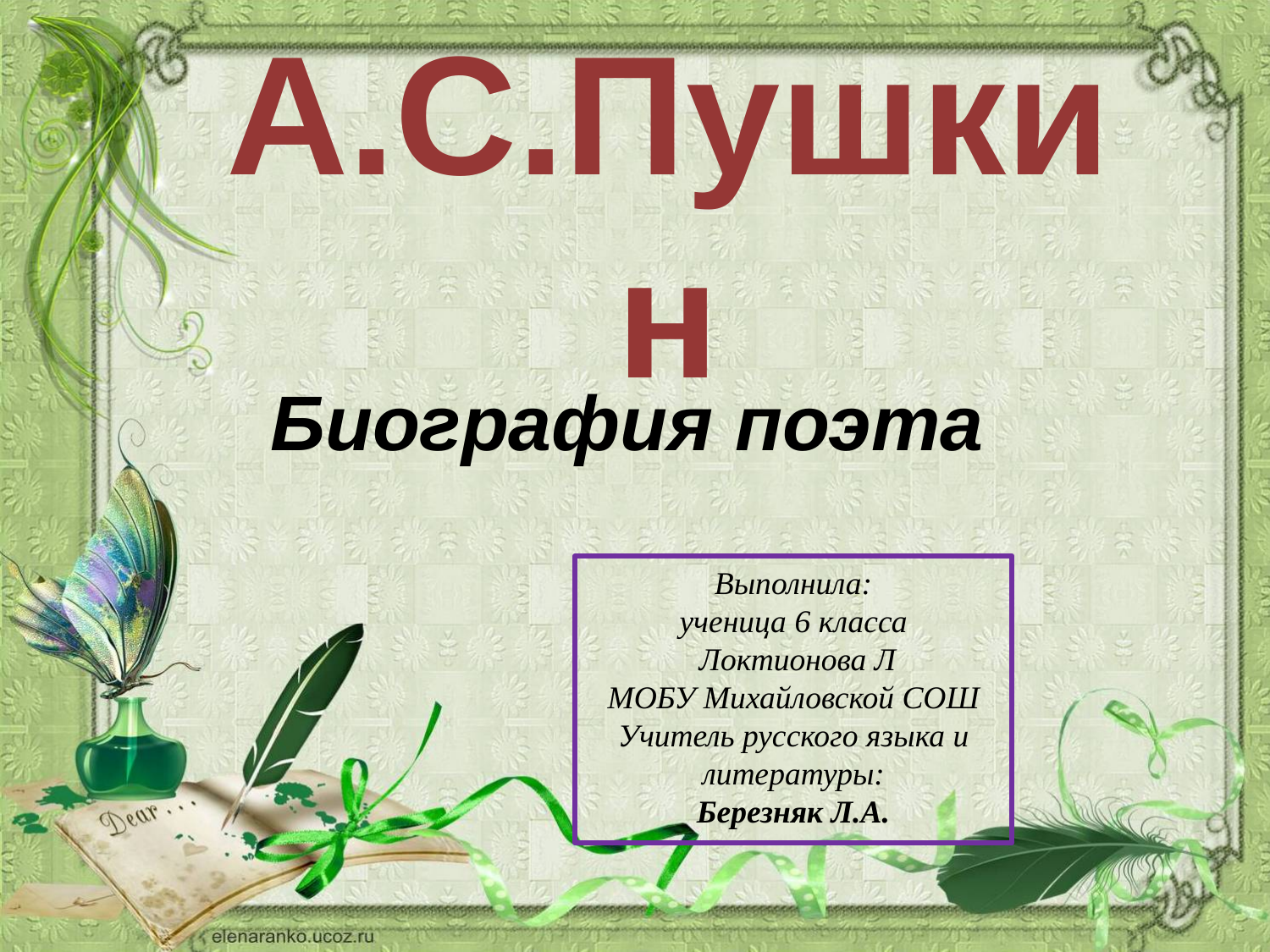

А.С.Пушкин
Биография поэта
Выполнила:
ученица 6 класса
 Локтионова Л
МОБУ Михайловской СОШ
Учитель русского языка и литературы:
Березняк Л.А.